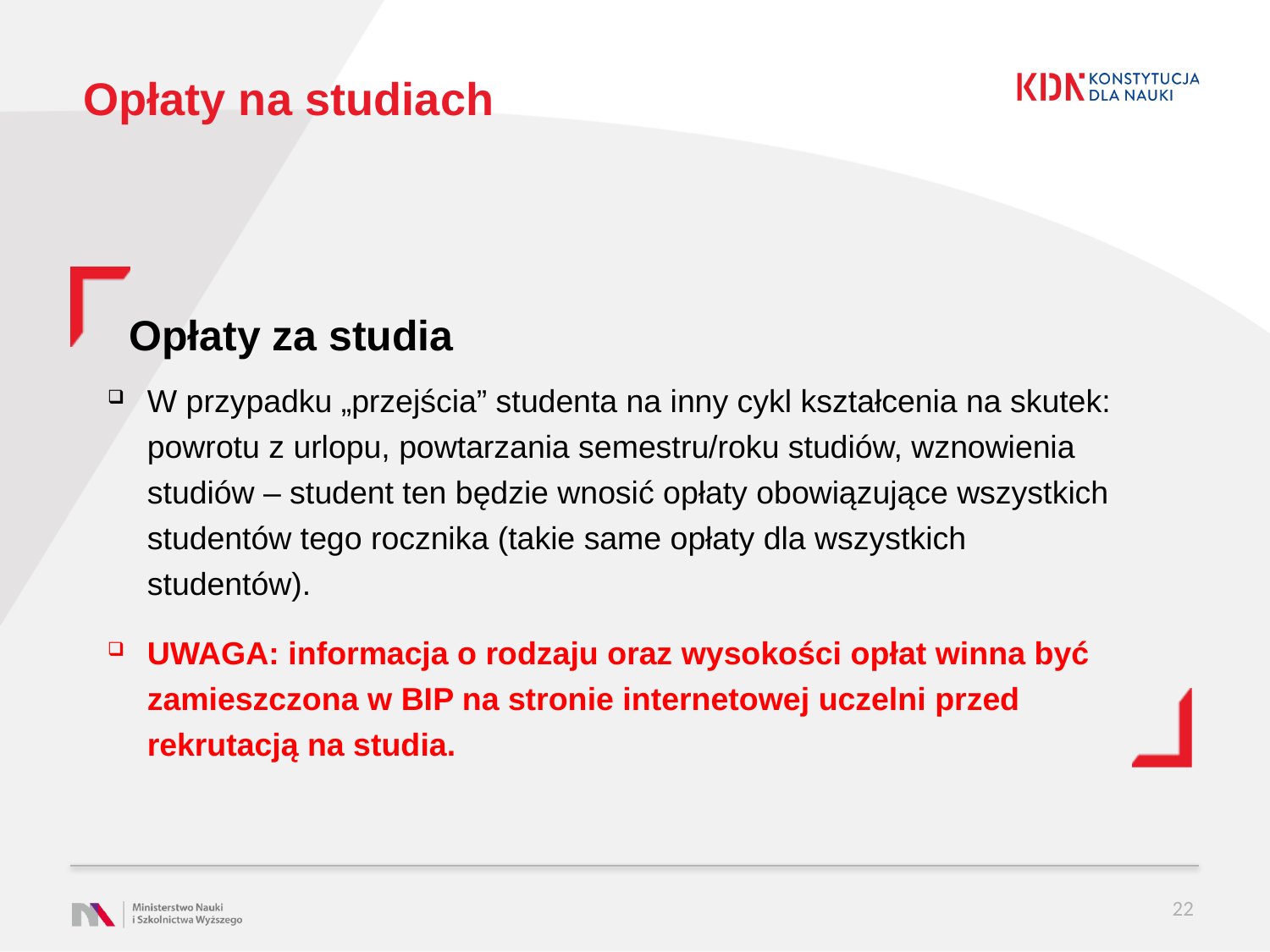

# Opłaty na studiach
Opłaty za studia
W przypadku „przejścia” studenta na inny cykl kształcenia na skutek: powrotu z urlopu, powtarzania semestru/roku studiów, wznowienia studiów – student ten będzie wnosić opłaty obowiązujące wszystkich studentów tego rocznika (takie same opłaty dla wszystkich studentów).
UWAGA: informacja o rodzaju oraz wysokości opłat winna być zamieszczona w BIP na stronie internetowej uczelni przed rekrutacją na studia.

22